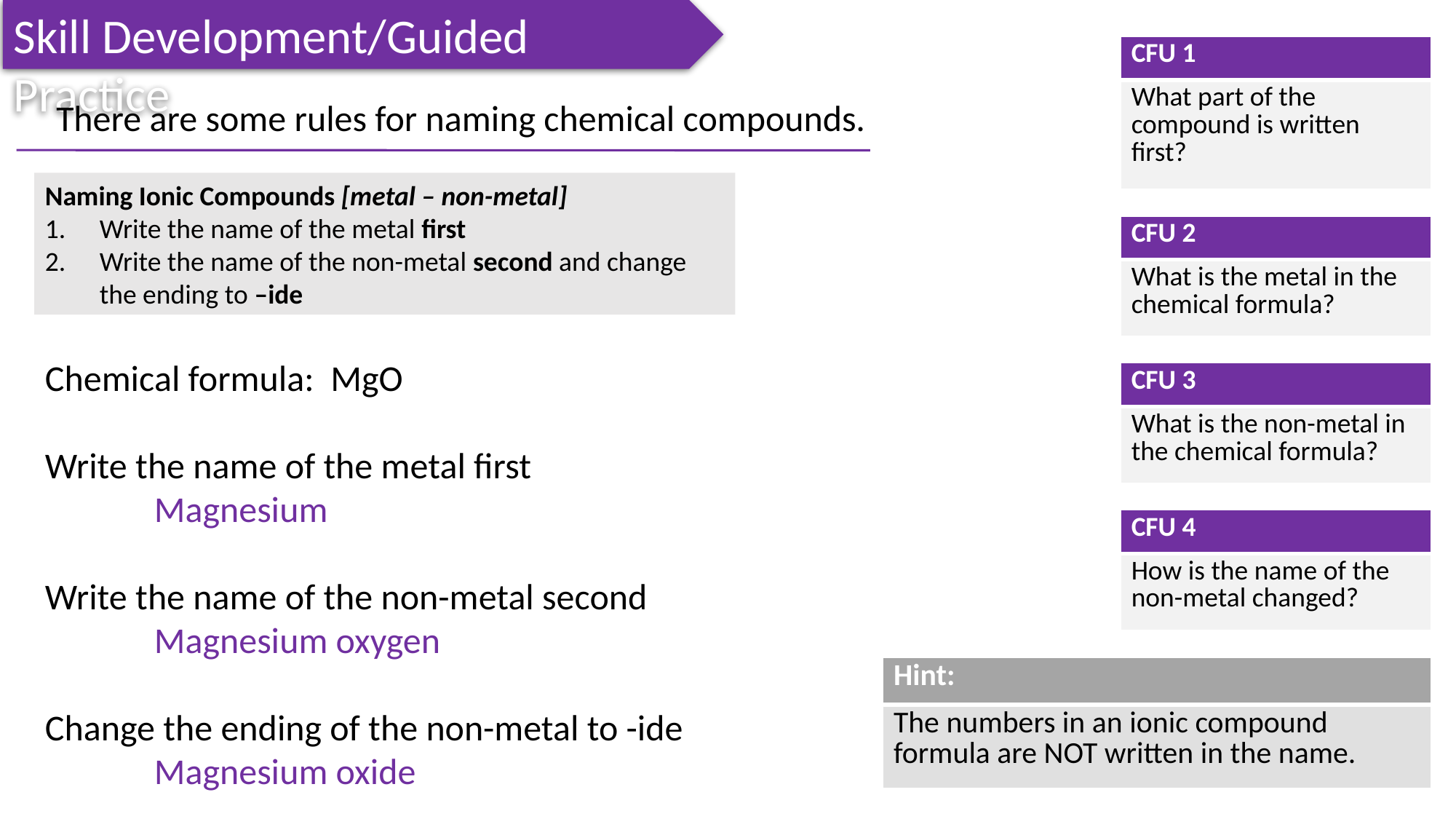

Skill Development/Guided Practice
| CFU 1 |
| --- |
| What part of the compound is written first? |
There are some rules for naming chemical compounds.
Naming Ionic Compounds [metal – non-metal]
Write the name of the metal first
Write the name of the non-metal second and change the ending to –ide
| CFU 2 |
| --- |
| What is the metal in the chemical formula? |
Chemical formula:  MgO

Write the name of the metal first
	Magnesium

Write the name of the non-metal second
	Magnesium oxygen

Change the ending of the non-metal to -ide
	Magnesium oxide
| CFU 3 |
| --- |
| What is the non-metal in the chemical formula? |
| CFU 4 |
| --- |
| How is the name of the non-metal changed? |
| Hint: |
| --- |
| The numbers in an ionic compound formula are NOT written in the name. |